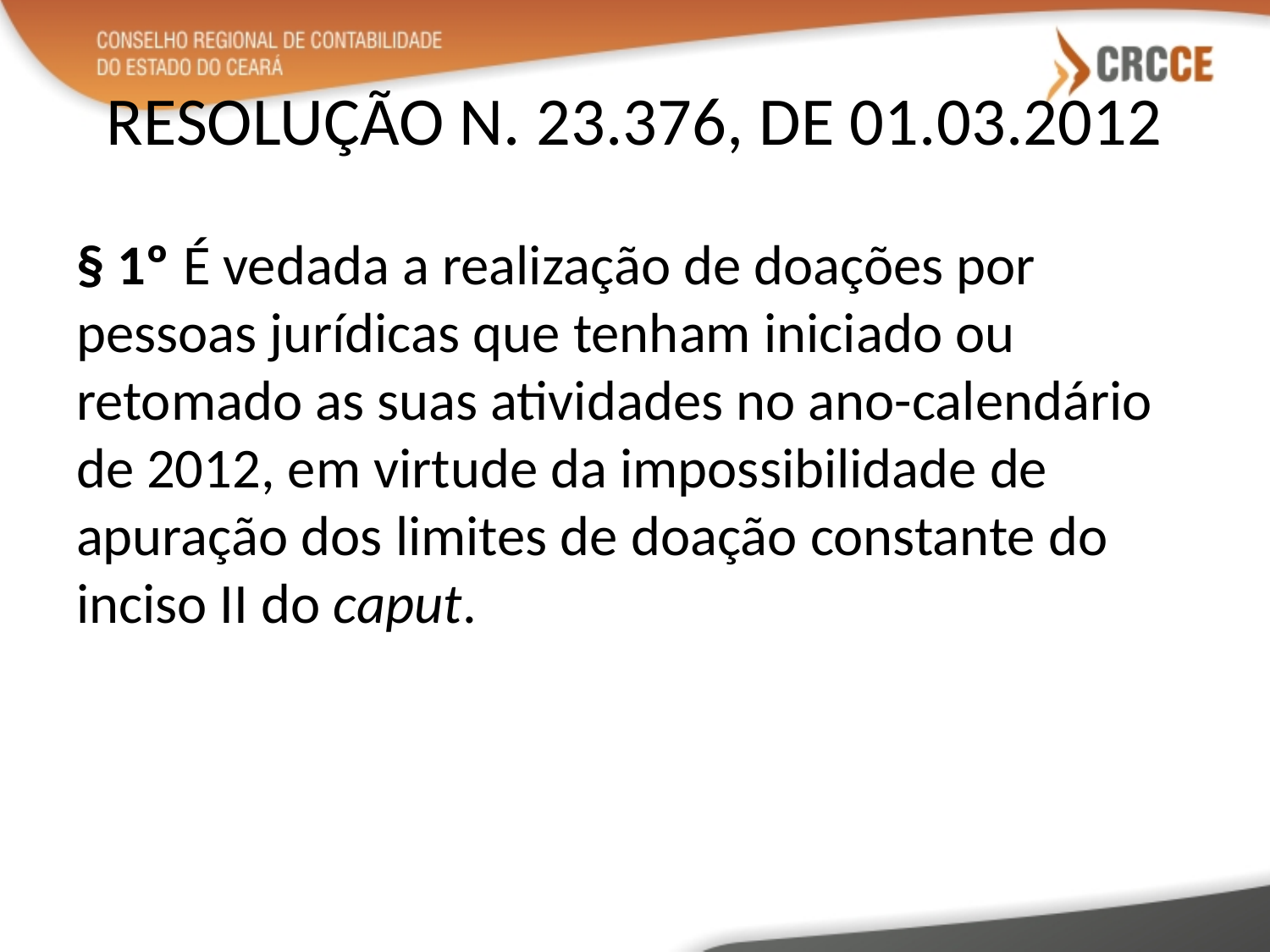

# RESOLUÇÃO N. 23.376, DE 01.03.2012
§ 1º É vedada a realização de doações por pessoas jurídicas que tenham iniciado ou retomado as suas atividades no ano-calendário de 2012, em virtude da impossibilidade de apuração dos limites de doação constante do inciso II do caput.